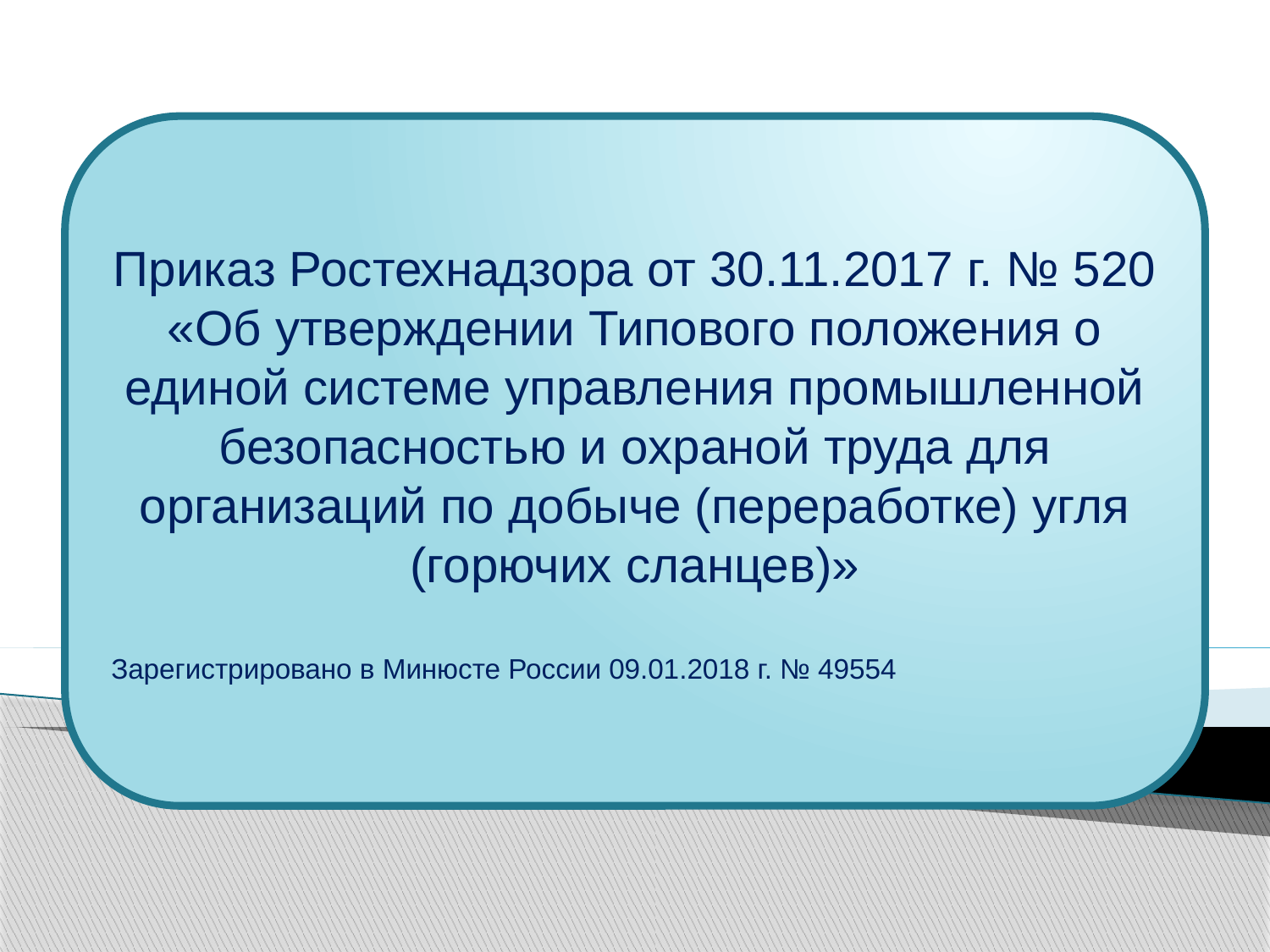

Приказ Ростехнадзора от 30.11.2017 г. № 520
«Об утверждении Типового положения о единой системе управления промышленной безопасностью и охраной труда для организаций по добыче (переработке) угля (горючих сланцев)»
Зарегистрировано в Минюсте России 09.01.2018 г. № 49554